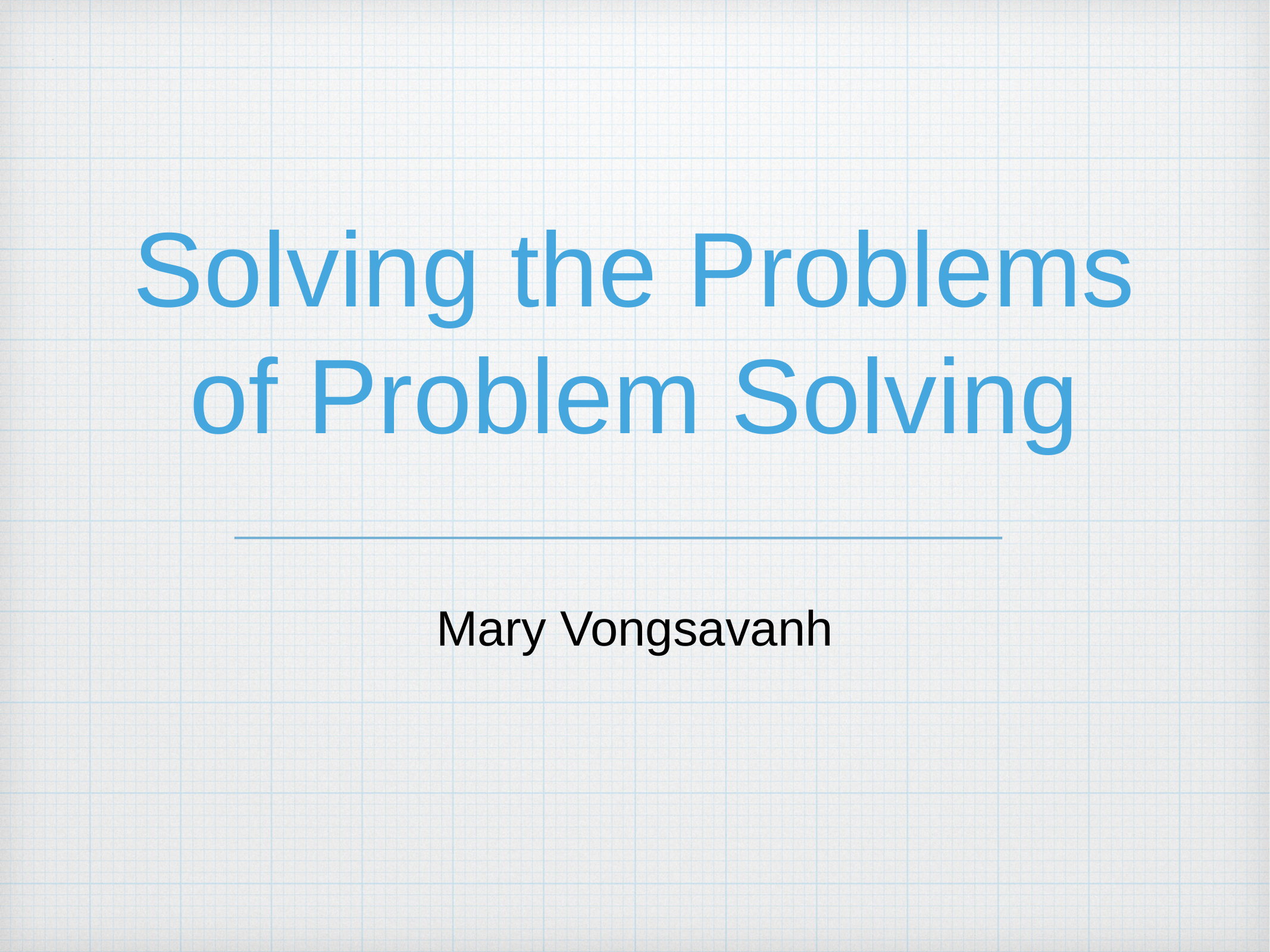

# Solving the Problems of Problem Solving

Mary Vongsavanh